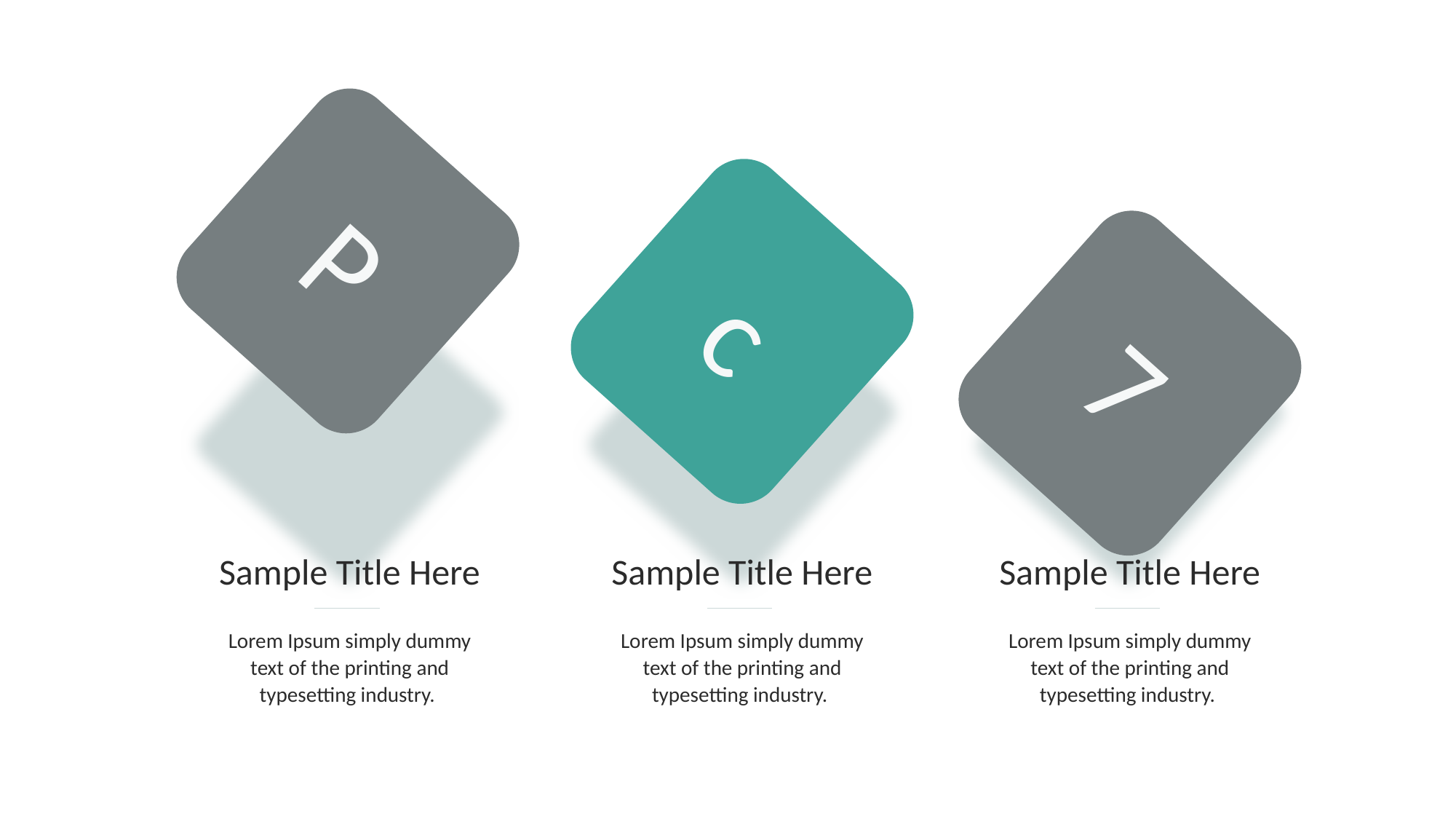

P
c
7

Sample Title Here
Lorem Ipsum simply dummy text of the printing and typesetting industry.
Sample Title Here
Lorem Ipsum simply dummy text of the printing and typesetting industry.
Sample Title Here
Lorem Ipsum simply dummy text of the printing and typesetting industry.